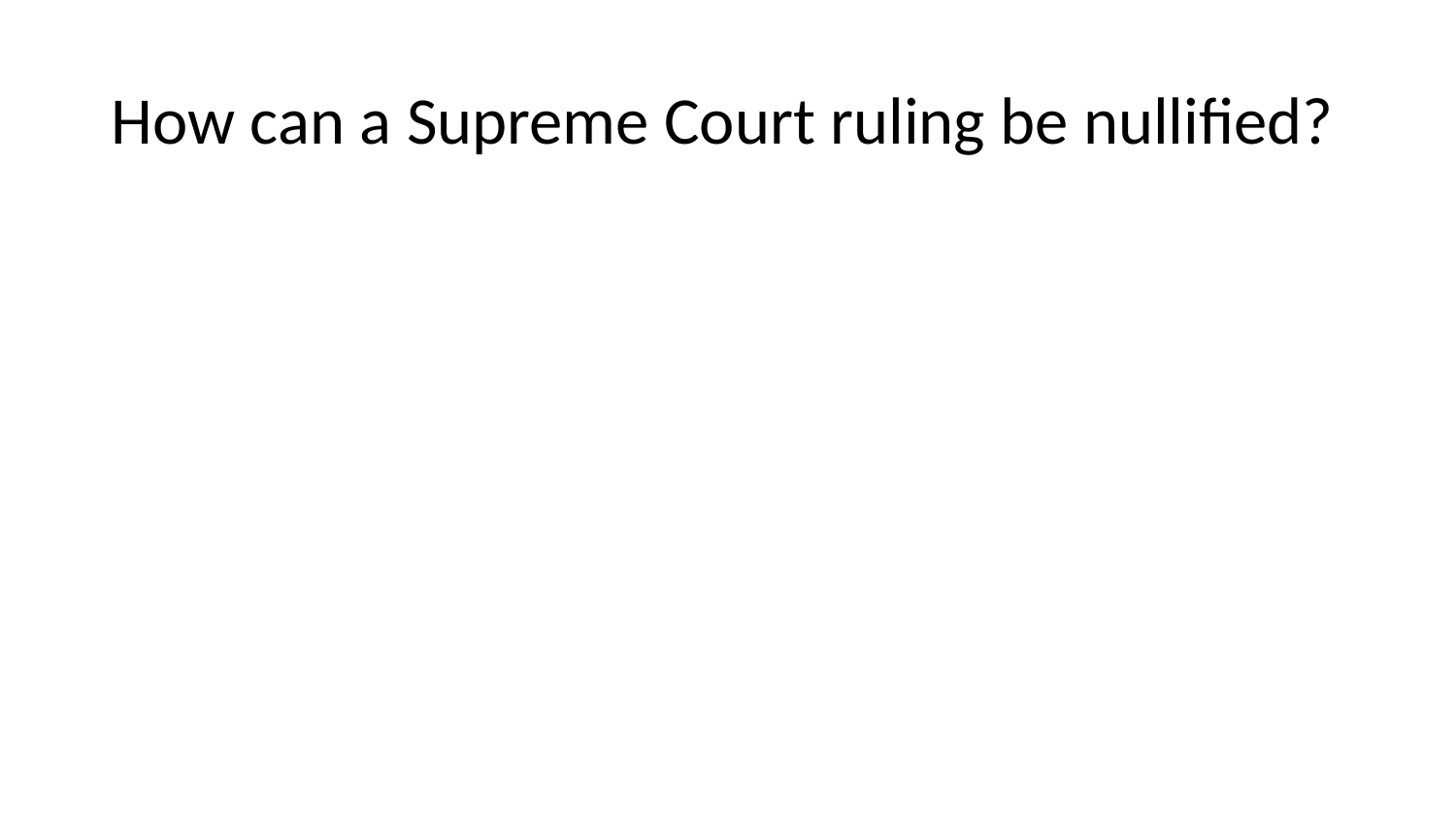

# How can a Supreme Court ruling be nullified?